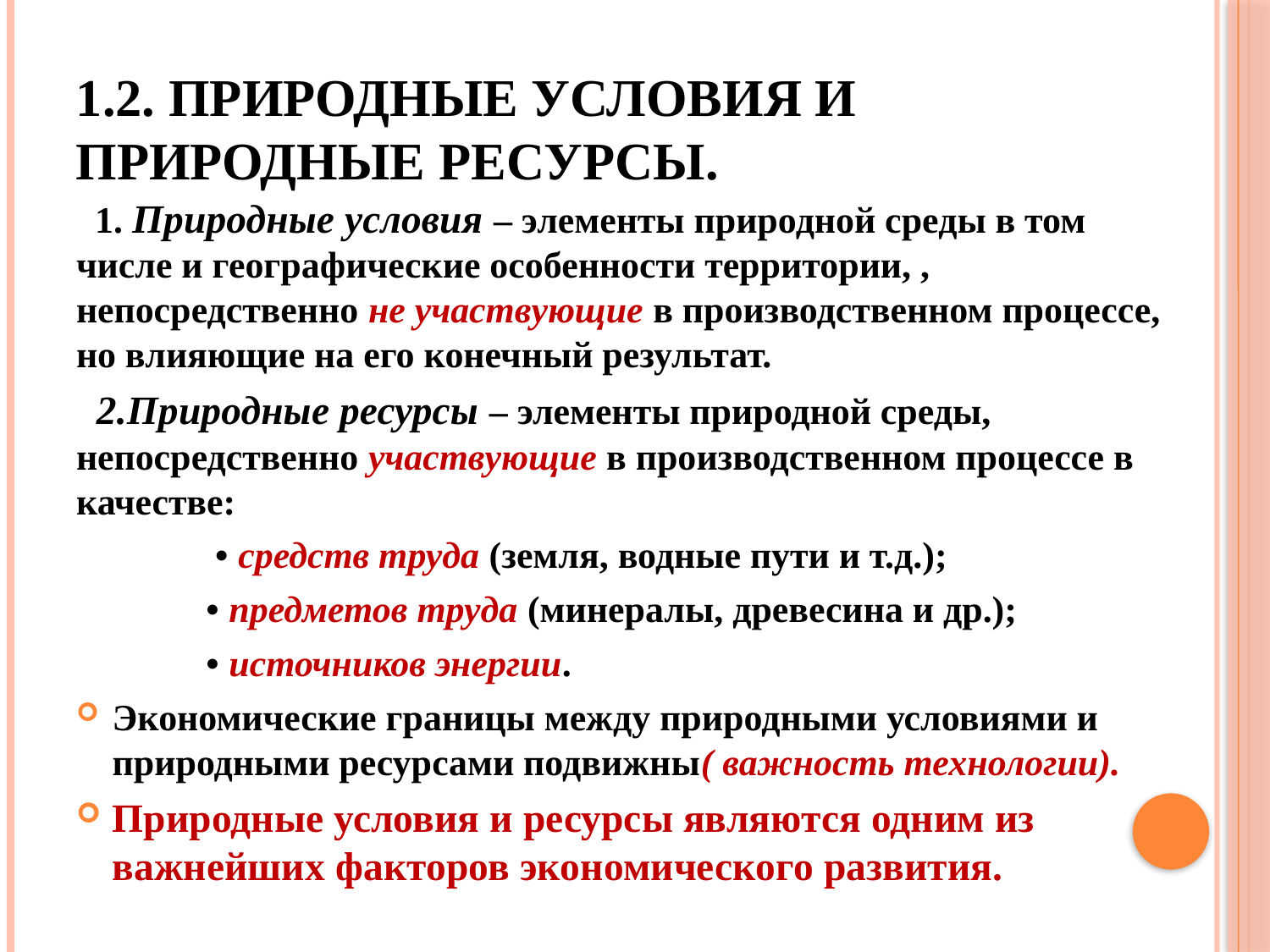

# 1.2. Природные условия и природные ресурсы.
  1. Природные условия – элементы природной среды в том числе и географические особенности территории, , непосредственно не участвующие в производственном процессе, но влияющие на его конечный результат.
  2.Природные ресурсы – элементы природной среды, непосредственно участвующие в производственном процессе в качестве:
               • средств труда (земля, водные пути и т.д.);
              • предметов труда (минералы, древесина и др.);
              • источников энергии.
Экономические границы между природными условиями и природными ресурсами подвижны( важность технологии).
Природные условия и ресурсы являются одним из важнейших факторов экономического развития.